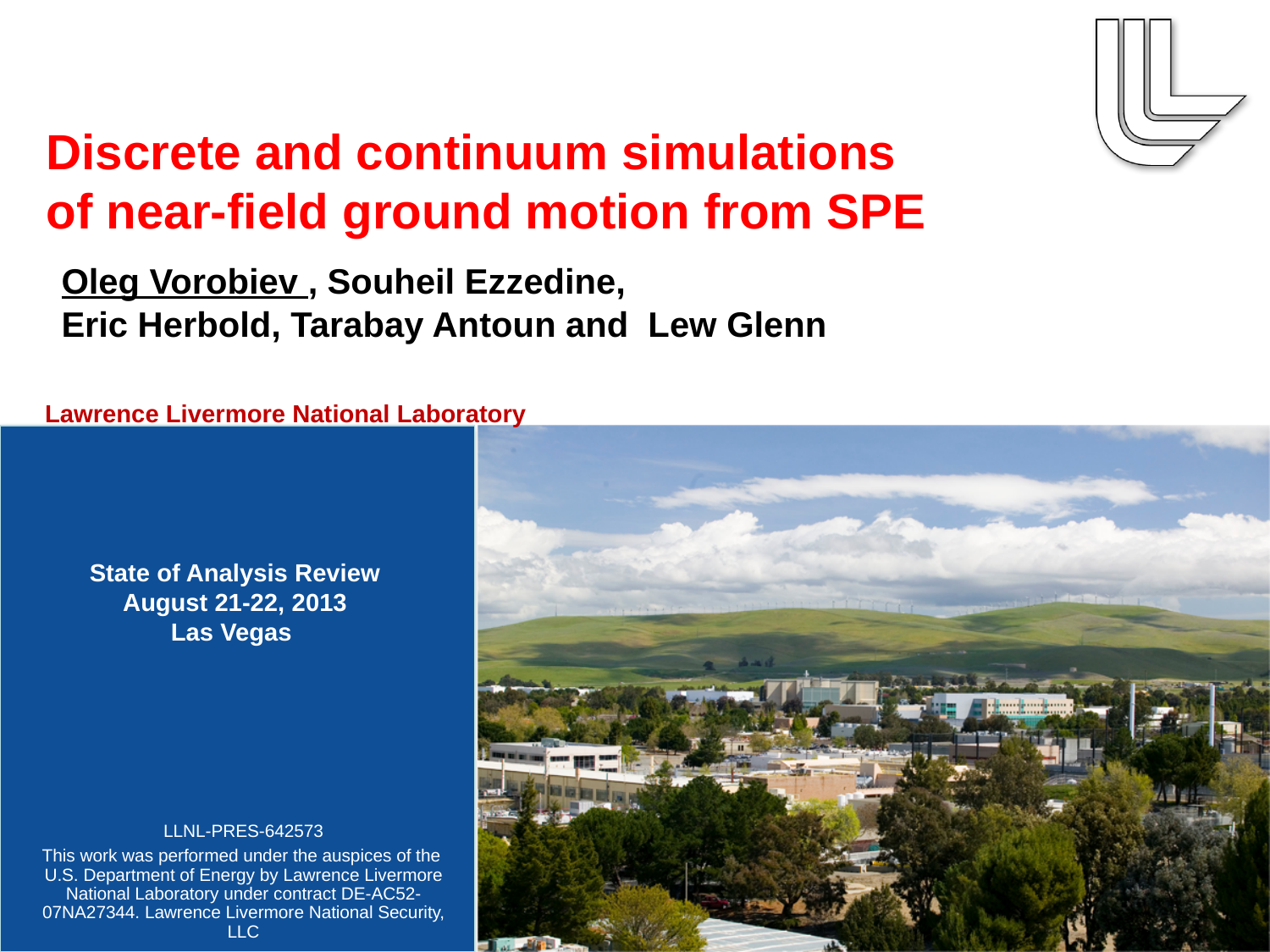

# Discrete and continuum simulations of near-field ground motion from SPE
Oleg Vorobiev , Souheil Ezzedine,
Eric Herbold, Tarabay Antoun and  Lew Glenn

Lawrence Livermore National Laboratory
State of Analysis Review
August 21-22, 2013
Las Vegas